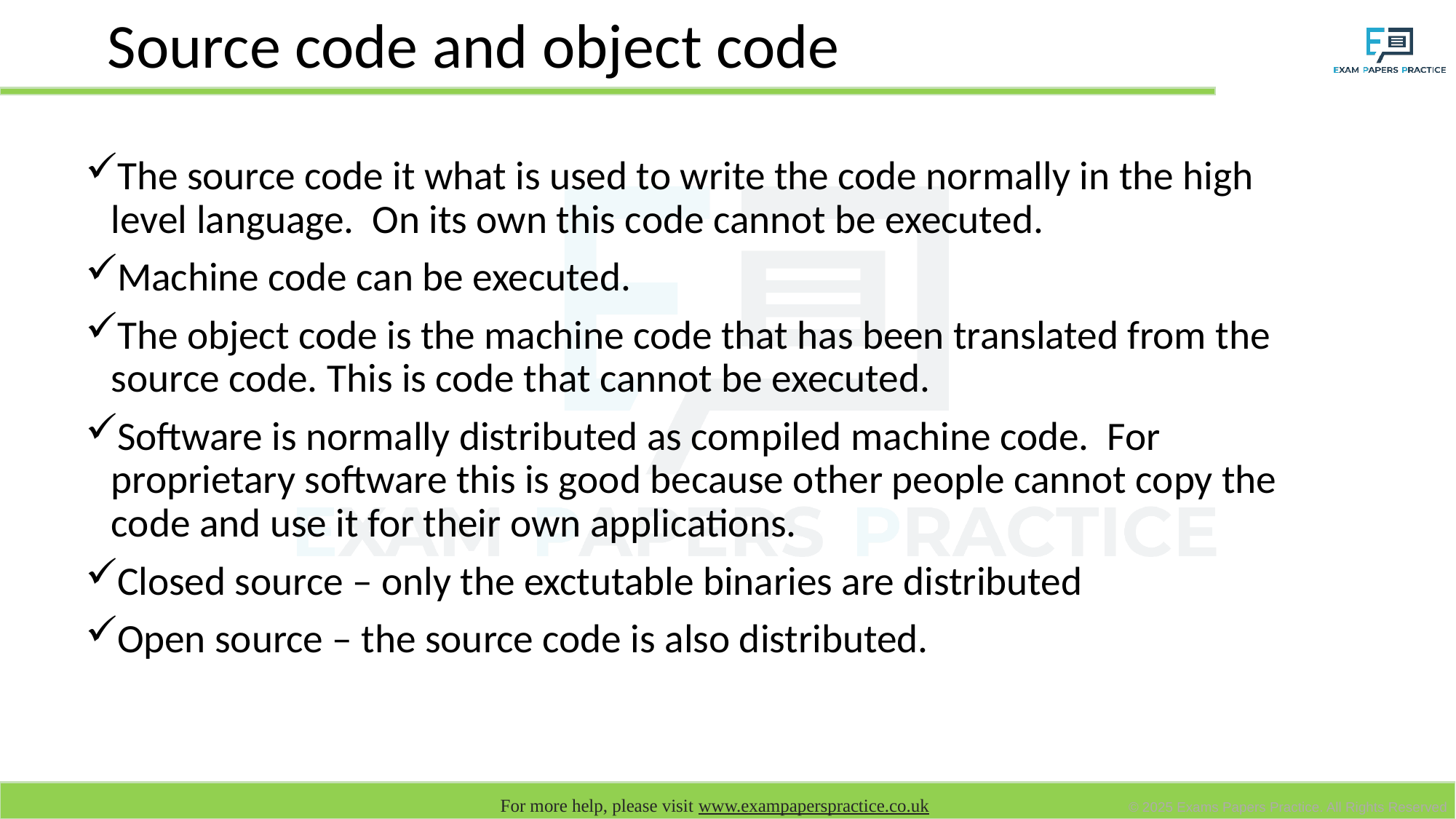

# Source code and object code
The source code it what is used to write the code normally in the high level language.  On its own this code cannot be executed.
Machine code can be executed.
The object code is the machine code that has been translated from the source code. This is code that cannot be executed.
Software is normally distributed as compiled machine code.  For proprietary software this is good because other people cannot copy the code and use it for their own applications.
Closed source – only the exctutable binaries are distributed
Open source – the source code is also distributed.